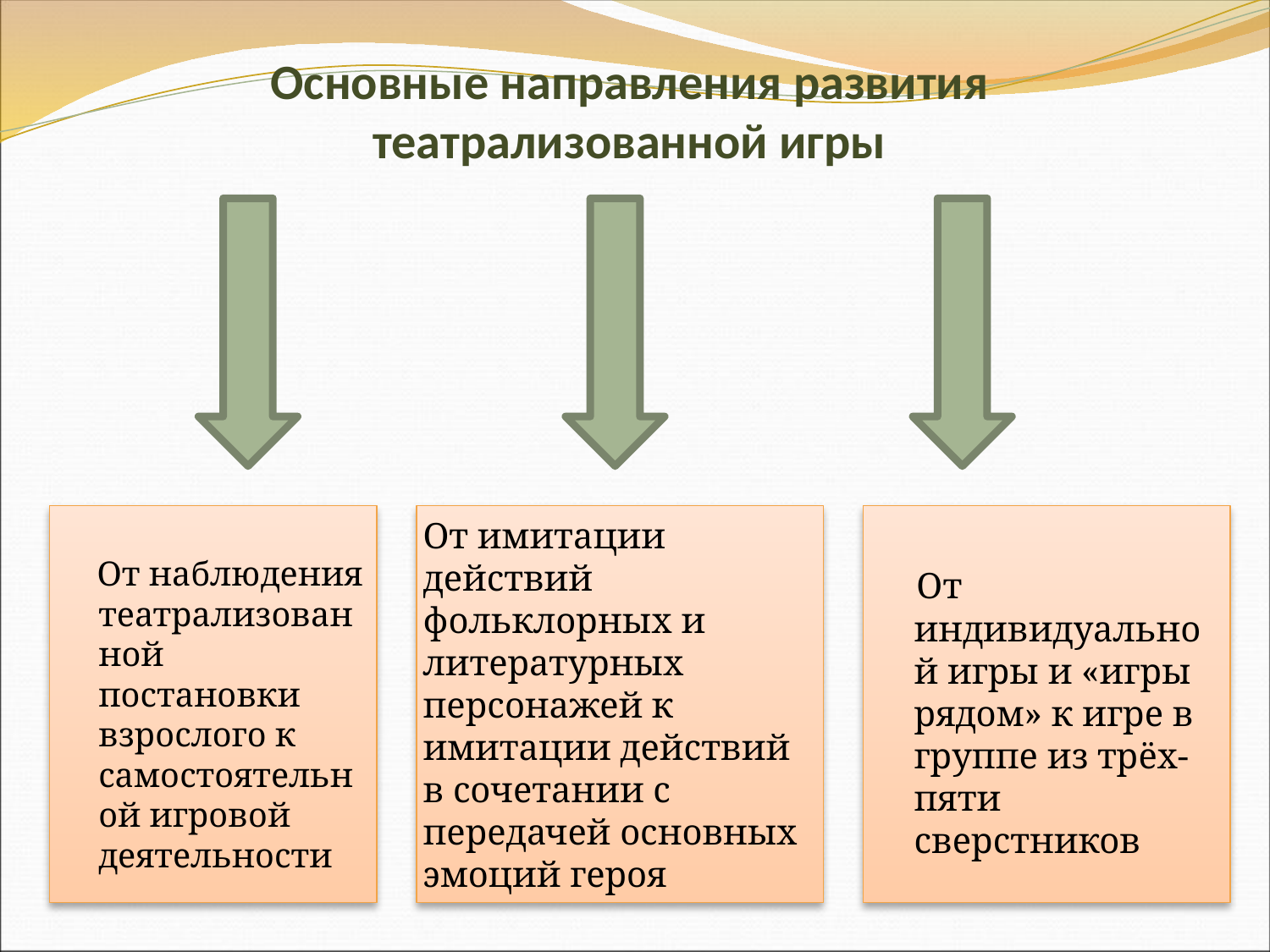

# Основные направления развития театрализованной игры

    От наблюдения театрализованной постановки взрослого к самостоятельной игровой деятельности
От имитации действий фольклорных и литературных персонажей к имитации действий в сочетании с передачей основных эмоций героя

    От индивидуальной игры и «игры рядом» к игре в группе из трёх-пяти сверстников